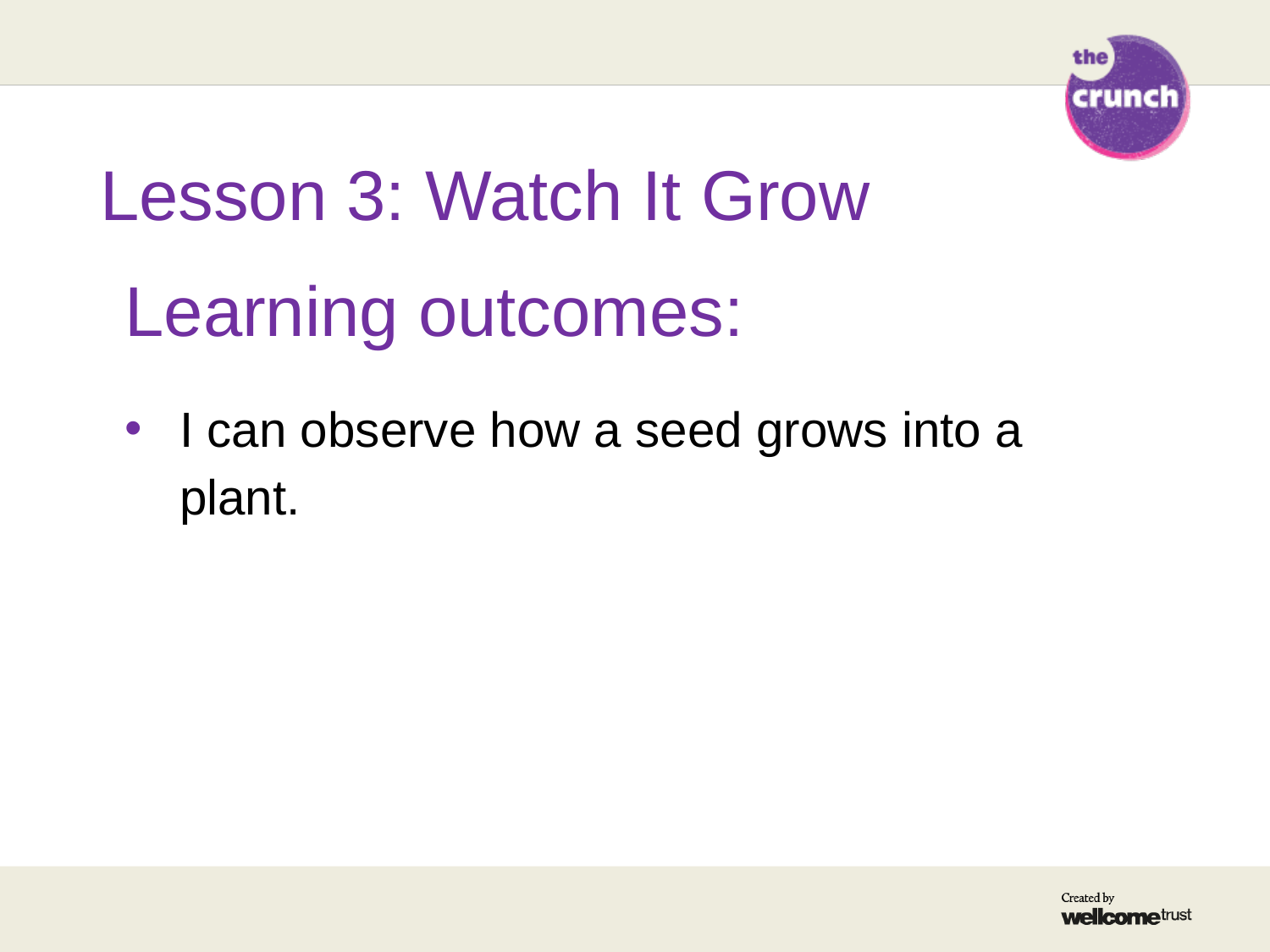

# Lesson 3: Watch It Grow
Learning outcomes:

I can observe how a seed grows into a 	plant.